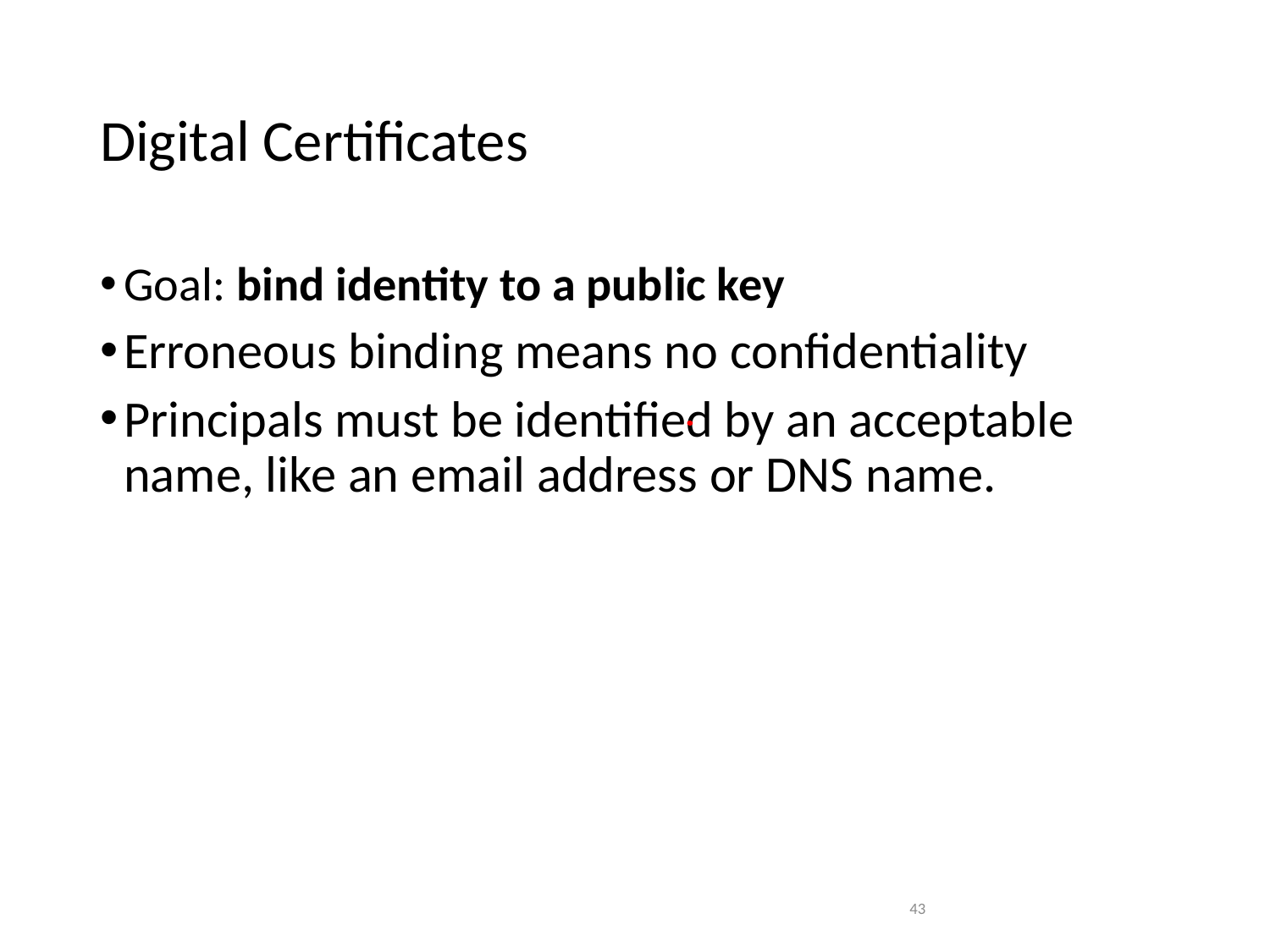

# Digital Certificates
Goal: bind identity to a public key
Erroneous binding means no confidentiality
Principals must be identified by an acceptable name, like an email address or DNS name.

43